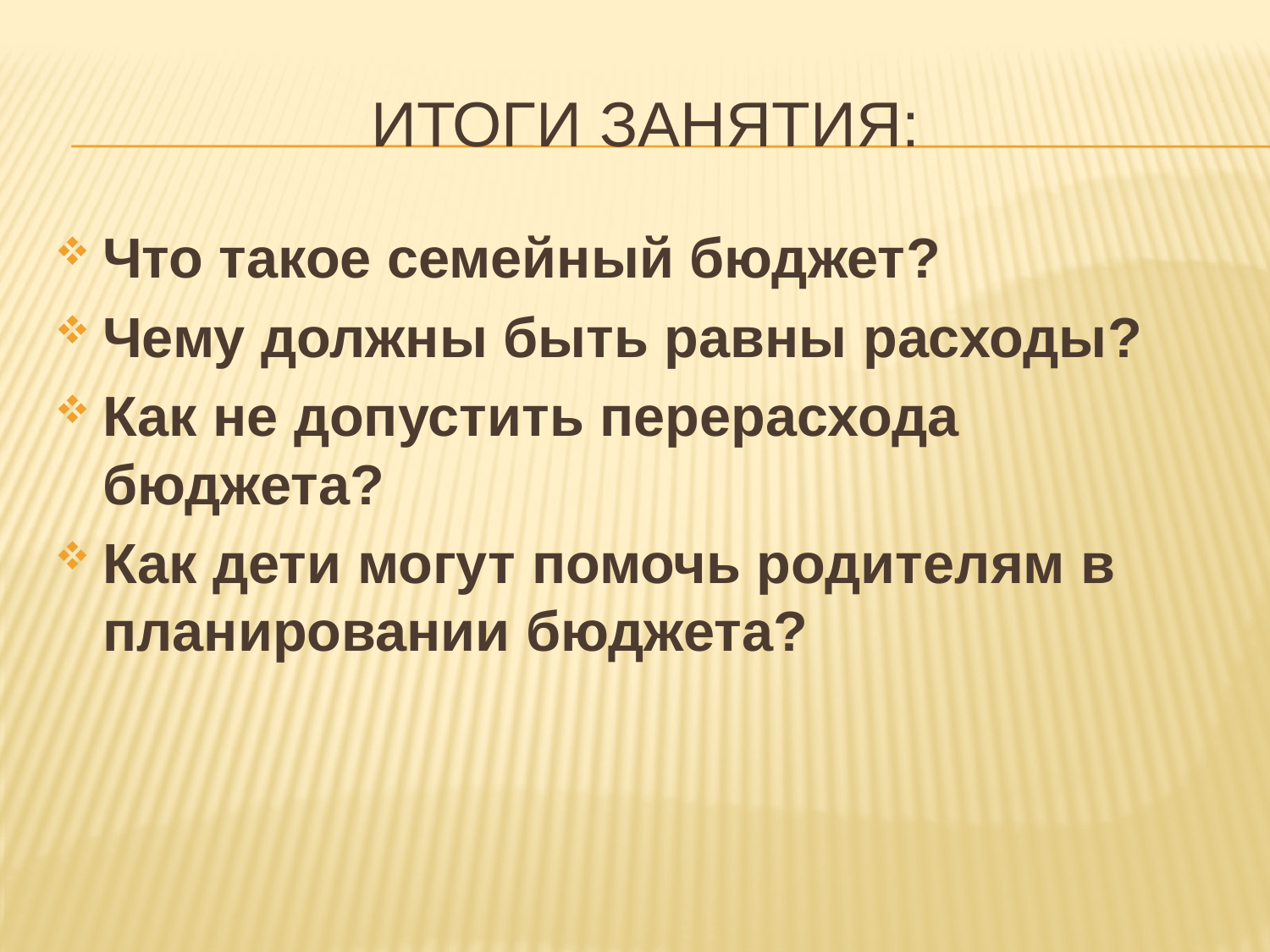

# Итоги занятия:
Что такое семейный бюджет?
Чему должны быть равны расходы?
Как не допустить перерасхода бюджета?
Как дети могут помочь родителям в планировании бюджета?